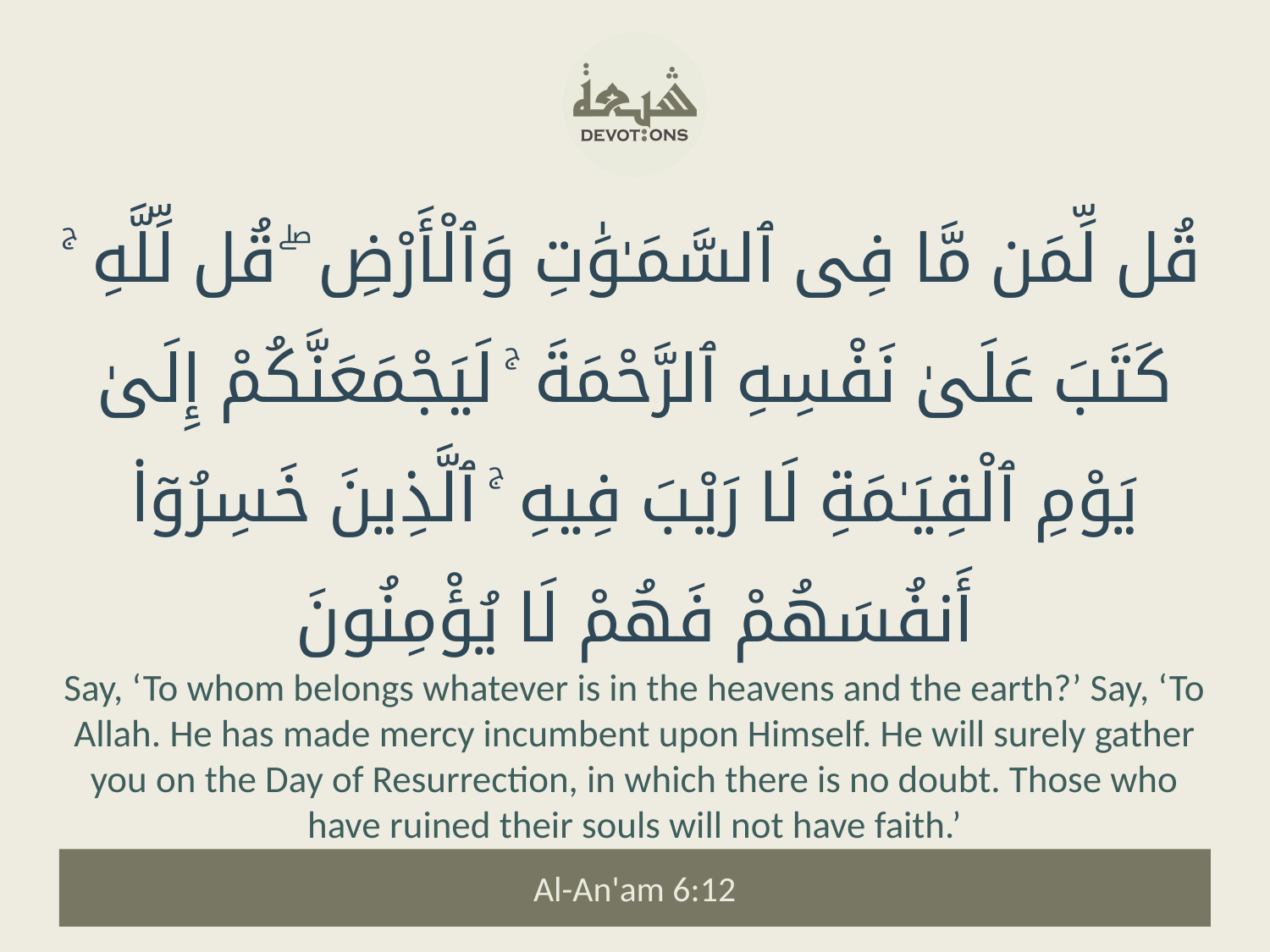

قُل لِّمَن مَّا فِى ٱلسَّمَـٰوَٰتِ وَٱلْأَرْضِ ۖ قُل لِّلَّهِ ۚ كَتَبَ عَلَىٰ نَفْسِهِ ٱلرَّحْمَةَ ۚ لَيَجْمَعَنَّكُمْ إِلَىٰ يَوْمِ ٱلْقِيَـٰمَةِ لَا رَيْبَ فِيهِ ۚ ٱلَّذِينَ خَسِرُوٓا۟ أَنفُسَهُمْ فَهُمْ لَا يُؤْمِنُونَ
Say, ‘To whom belongs whatever is in the heavens and the earth?’ Say, ‘To Allah. He has made mercy incumbent upon Himself. He will surely gather you on the Day of Resurrection, in which there is no doubt. Those who have ruined their souls will not have faith.’
Al-An'am 6:12